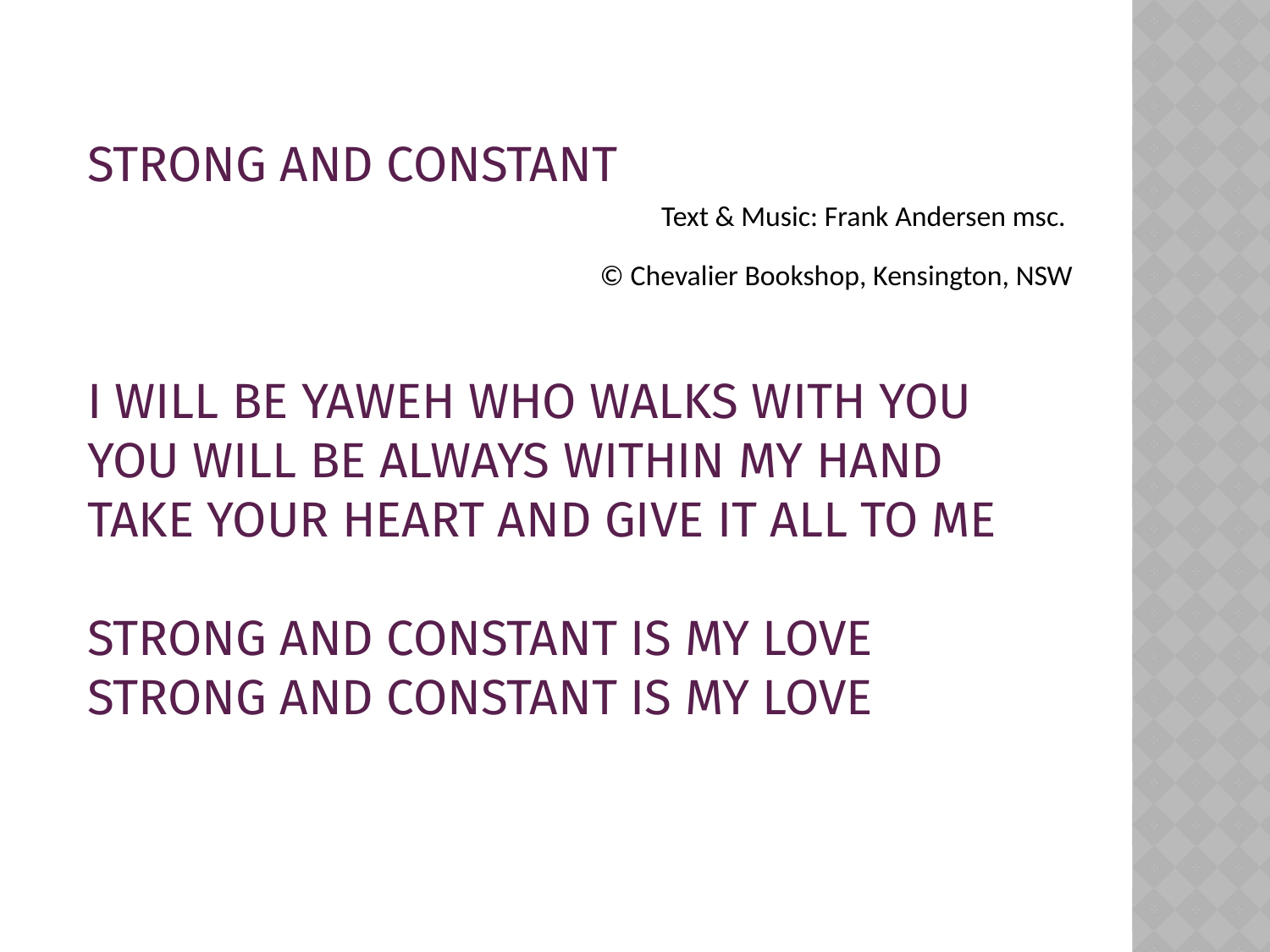

STRONG AND CONSTANT
Text & Music: Frank Andersen msc.
© Chevalier Bookshop, Kensington, NSW

I WILL BE YAWEH WHO WALKS WITH YOU
YOU WILL BE ALWAYS WITHIN MY HAND
TAKE YOUR HEART AND GIVE IT ALL TO ME
STRONG AND CONSTANT IS MY LOVE
STRONG AND CONSTANT IS MY LOVE